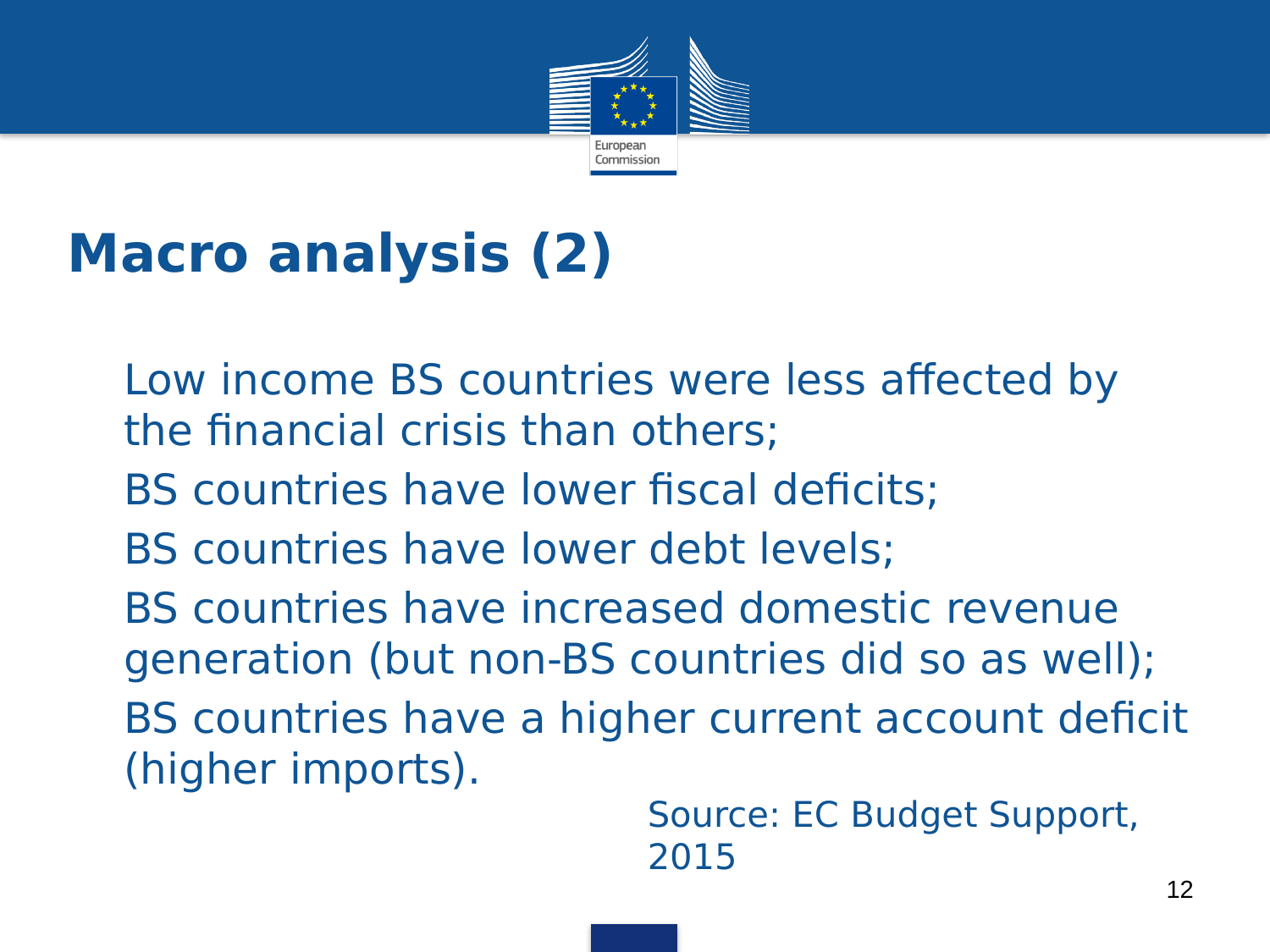

# Macro analysis (2)
Low income BS countries were less affected by the financial crisis than others;
BS countries have lower fiscal deficits;
BS countries have lower debt levels;
BS countries have increased domestic revenue generation (but non-BS countries did so as well);
BS countries have a higher current account deficit (higher imports).
Source: EC Budget Support, 2015
12